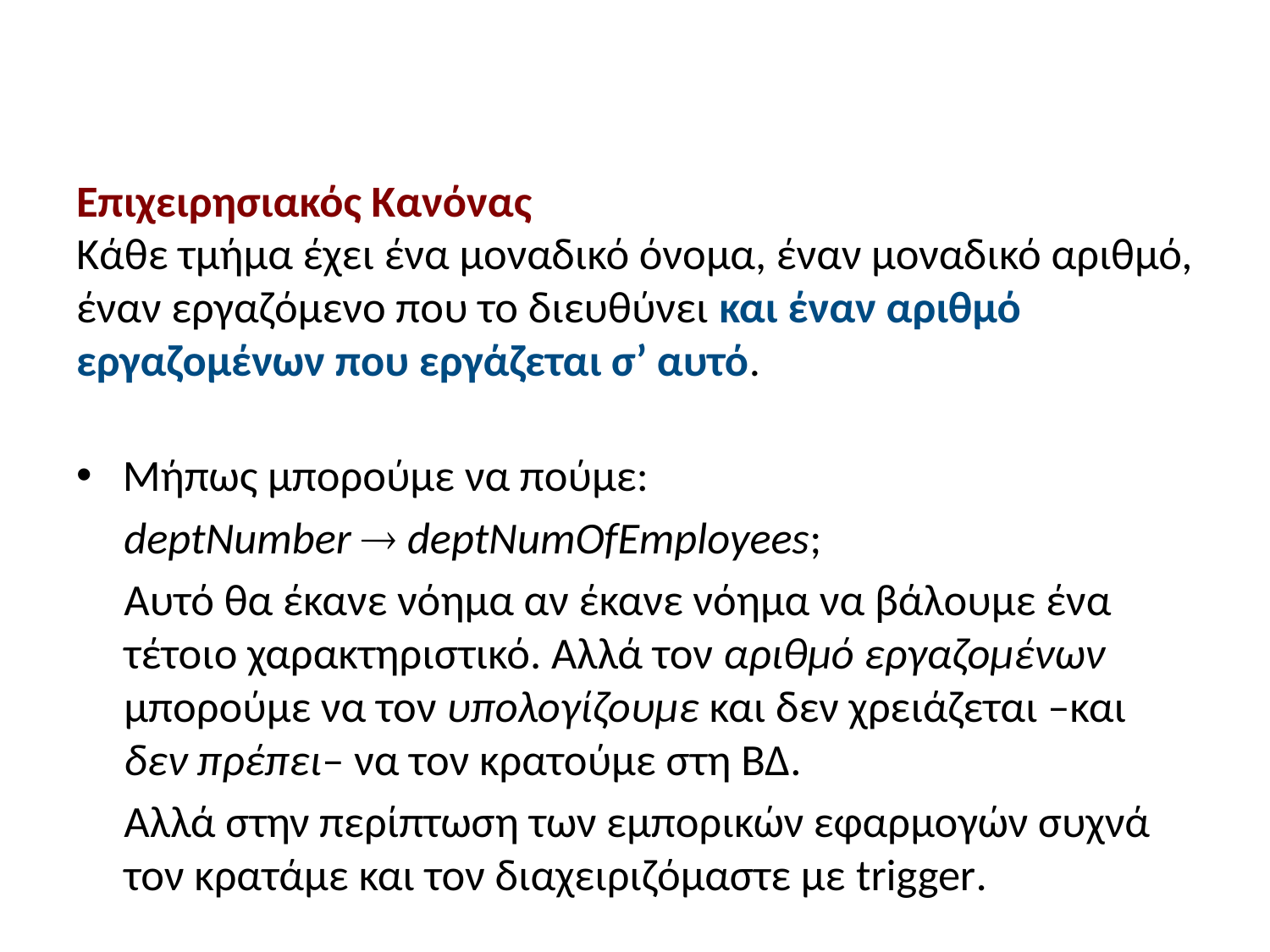

#
Επιχειρησιακός Κανόνας
Κάθε τμήμα έχει ένα μοναδικό όνομα, έναν μοναδικό αριθμό, έναν εργαζόμενο που το διευθύνει και έναν αριθμό εργαζομένων που εργάζεται σ’ αυτό.
Μήπως μπορούμε να πούμε:
deptNumber → deptNumOfEmployees;
Αυτό θα έκανε νόημα αν έκανε νόημα να βάλουμε ένα τέτοιο χαρακτηριστικό. Αλλά τον αριθμό εργαζομένων μπορούμε να τον υπολογίζουμε και δεν χρειάζεται –και δεν πρέπει– να τον κρατούμε στη ΒΔ.
Αλλά στην περίπτωση των εμπορικών εφαρμογών συχνά τον κρατάμε και τον διαχειριζόμαστε με trigger.